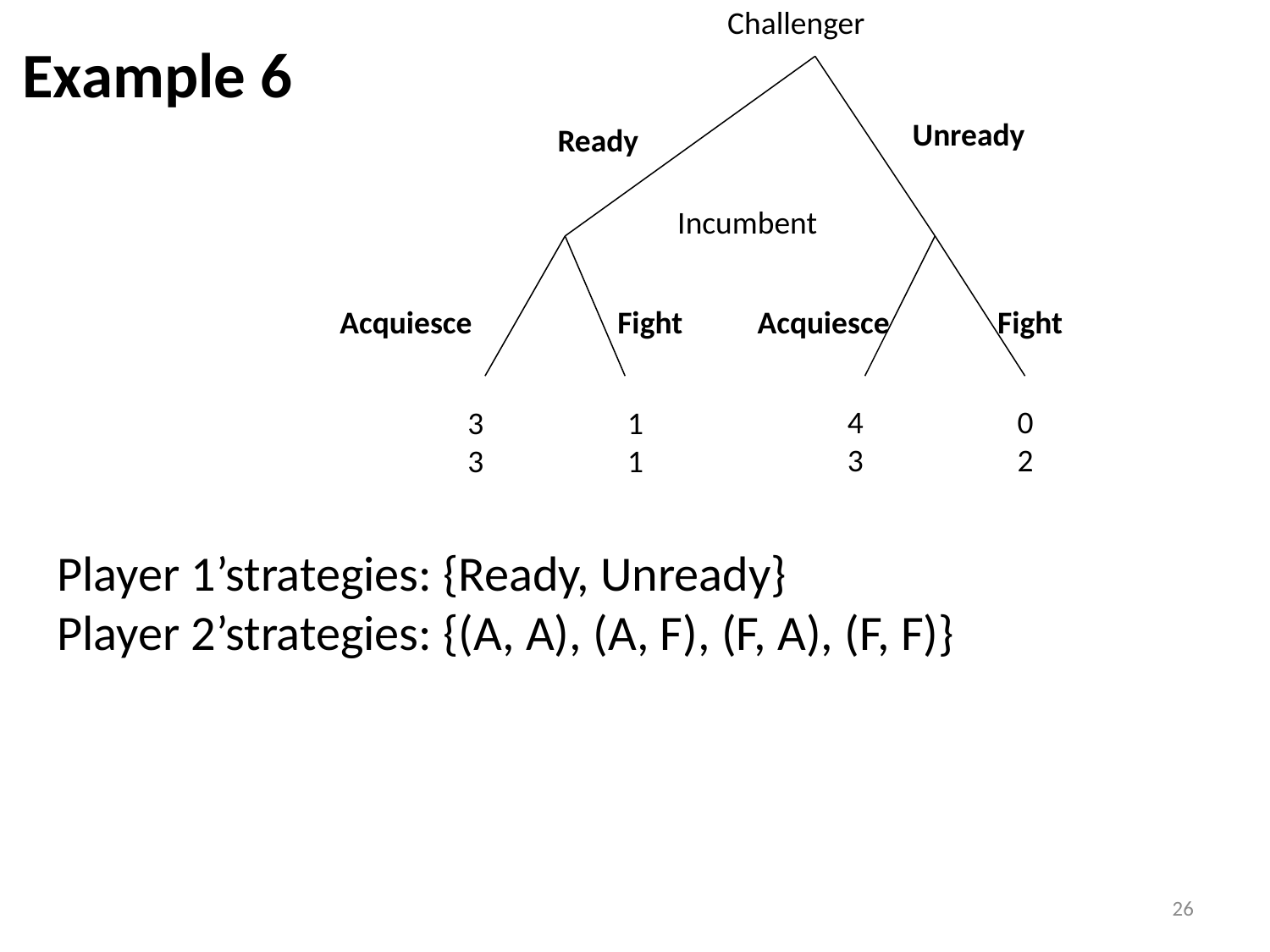

Challenger
Example 6

Unready
Ready
Incumbent

Acquiesce
Fight
Acquiesce
Fight
43
0
2
3
3
11

Player 1’strategies: {Ready, Unready}
Player 2’strategies: {(A, A), (A, F), (F, A), (F, F)}

26